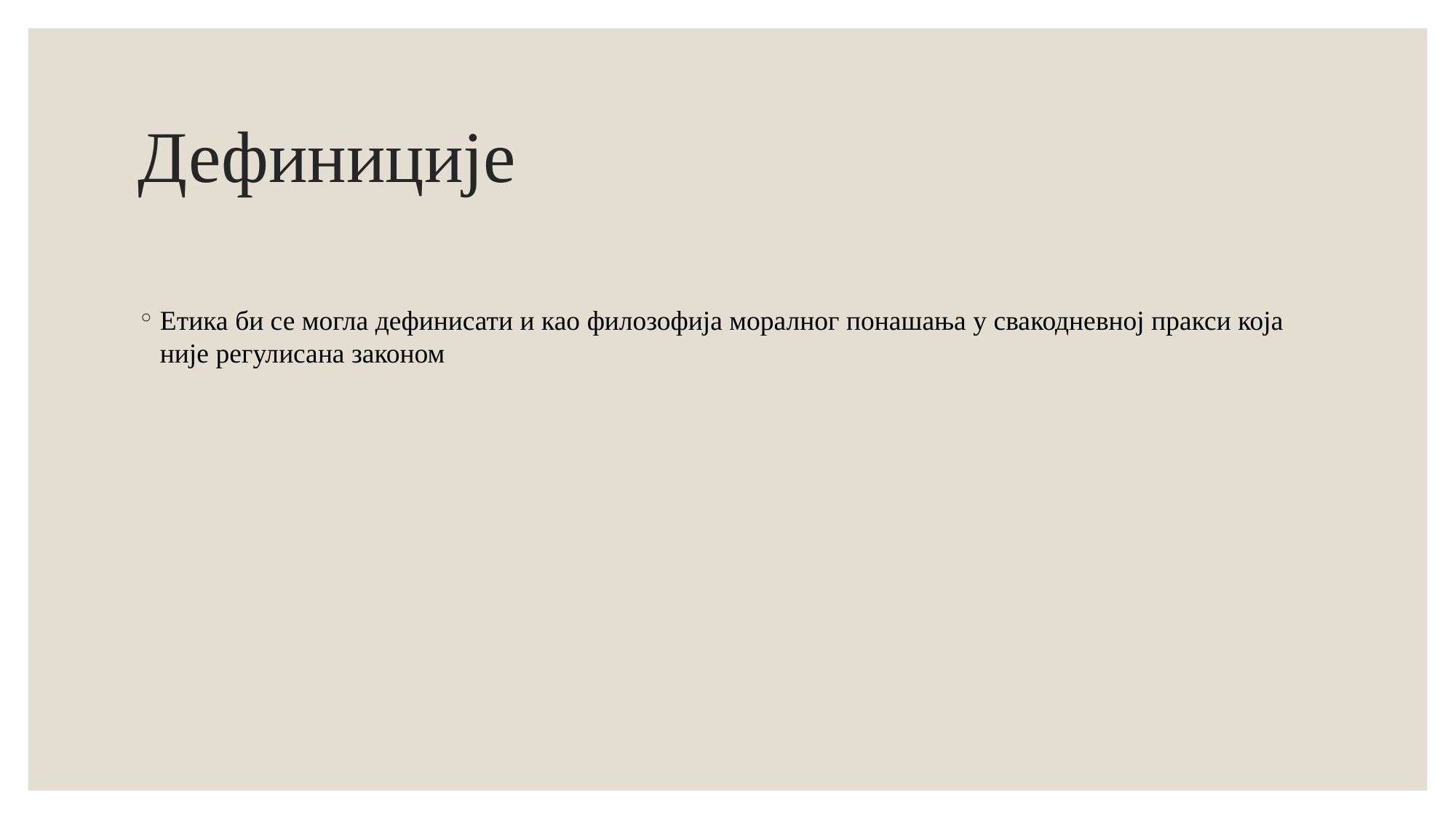

# Дефиниције

Етика би се могла дефинисати и као филозофија моралног понашања у свакодневној пракси која није регулисана законом